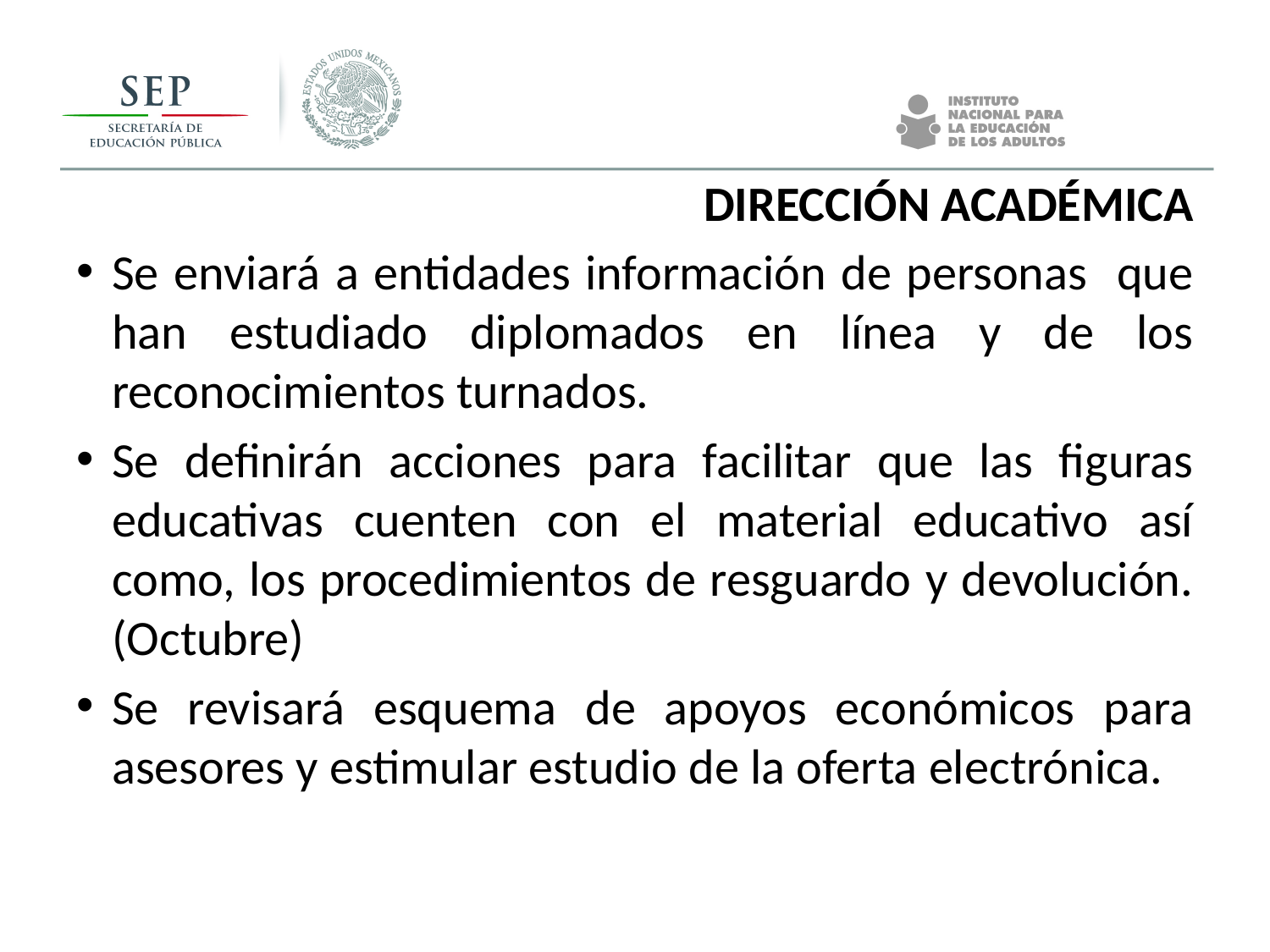

DIRECCIÓN ACADÉMICA
Se enviará a entidades información de personas  que han estudiado diplomados en línea y de los reconocimientos turnados.
Se definirán acciones para facilitar que las figuras educativas cuenten con el material educativo así como, los procedimientos de resguardo y devolución. (Octubre)
Se revisará esquema de apoyos económicos para asesores y estimular estudio de la oferta electrónica.